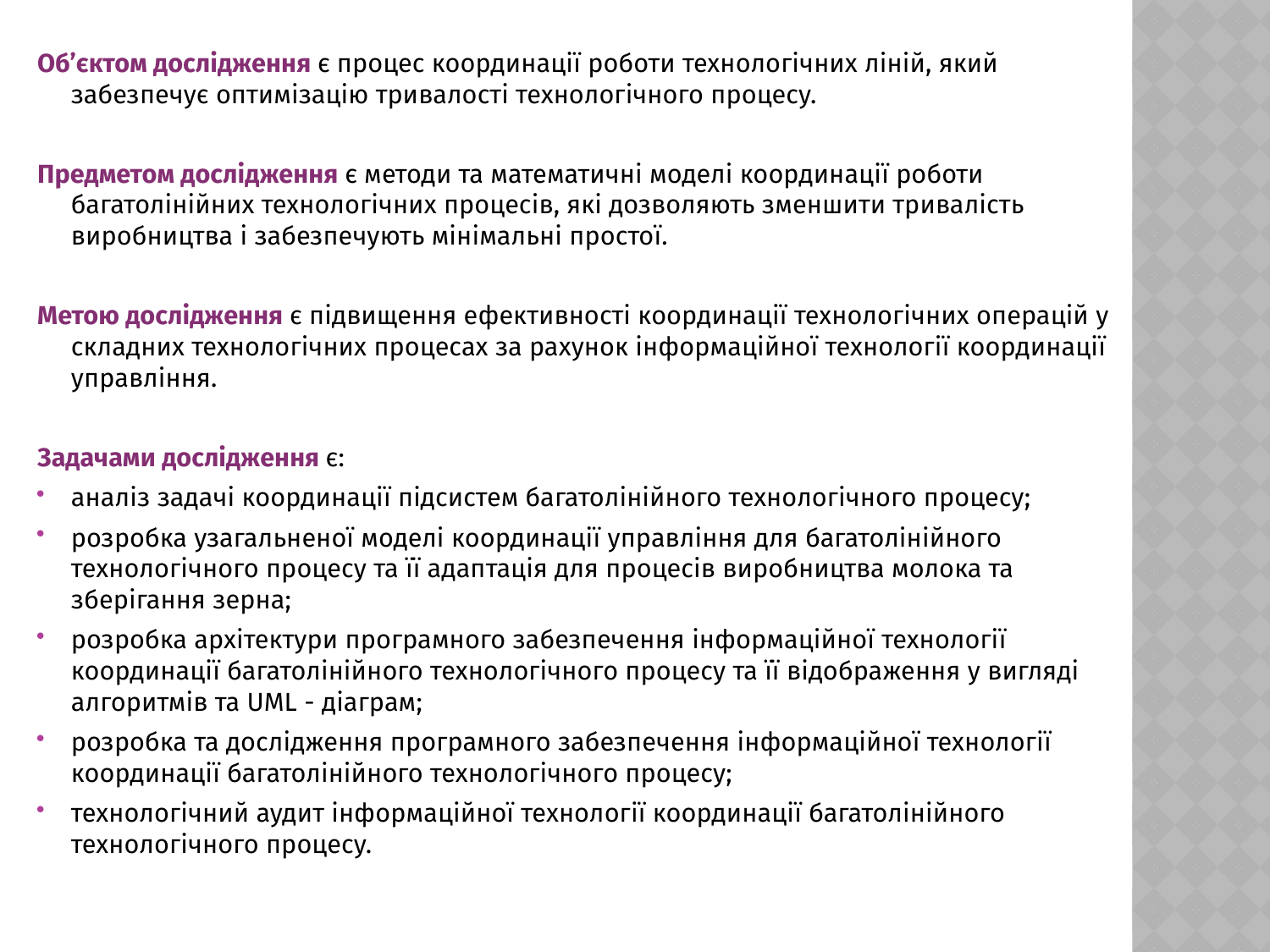

Об’єктом дослідження є процес координації роботи технологічних ліній, який забезпечує оптимізацію тривалості технологічного процесу.

Предметом дослідження є методи та математичні моделі координації роботи багатолінійних технологічних процесів, які дозволяють зменшити тривалість виробництва і забезпечують мінімальні простої.

Метою дослідження є підвищення ефективності координації технологічних операцій у складних технологічних процесах за рахунок інформаційної технології координації управління.

Задачами дослідження є:
аналіз задачі координації підсистем багатолінійного технологічного процесу;
розробка узагальненої моделі координації управління для багатолінійного технологічного процесу та її адаптація для процесів виробництва молока та зберігання зерна;
розробка архітектури програмного забезпечення інформаційної технології координації багатолінійного технологічного процесу та її відображення у вигляді алгоритмів та UML - діаграм;
розробка та дослідження програмного забезпечення інформаційної технології координації багатолінійного технологічного процесу;
технологічний аудит інформаційної технології координації багатолінійного технологічного процесу.